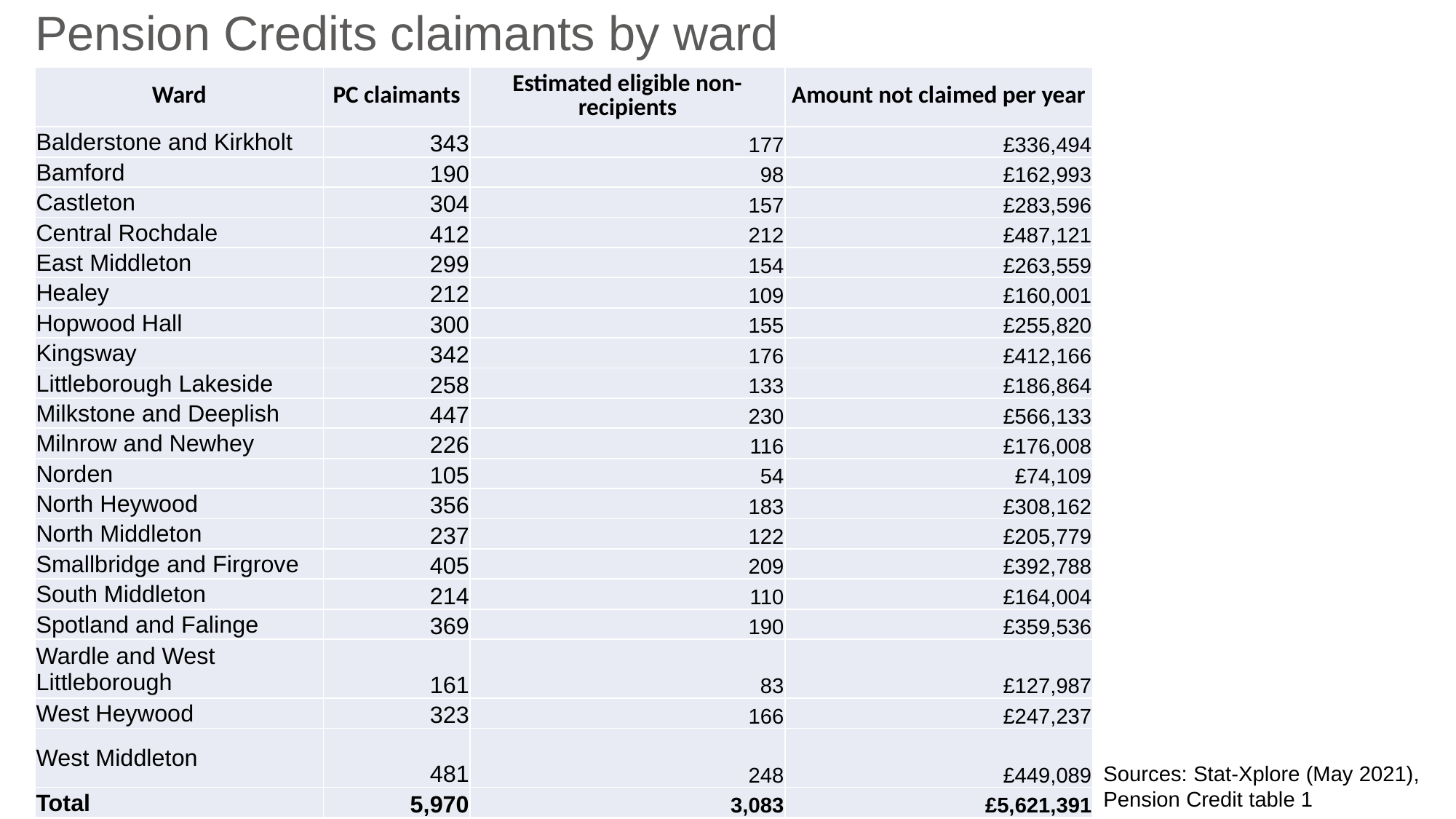

# Pension Credits claimants by ward
| Ward | PC claimants | Estimated eligible non-recipients | Amount not claimed per year |
| --- | --- | --- | --- |
| Balderstone and Kirkholt | 343 | 177 | £336,494 |
| Bamford | 190 | 98 | £162,993 |
| Castleton | 304 | 157 | £283,596 |
| Central Rochdale | 412 | 212 | £487,121 |
| East Middleton | 299 | 154 | £263,559 |
| Healey | 212 | 109 | £160,001 |
| Hopwood Hall | 300 | 155 | £255,820 |
| Kingsway | 342 | 176 | £412,166 |
| Littleborough Lakeside | 258 | 133 | £186,864 |
| Milkstone and Deeplish | 447 | 230 | £566,133 |
| Milnrow and Newhey | 226 | 116 | £176,008 |
| Norden | 105 | 54 | £74,109 |
| North Heywood | 356 | 183 | £308,162 |
| North Middleton | 237 | 122 | £205,779 |
| Smallbridge and Firgrove | 405 | 209 | £392,788 |
| South Middleton | 214 | 110 | £164,004 |
| Spotland and Falinge | 369 | 190 | £359,536 |
| Wardle and West Littleborough | 161 | 83 | £127,987 |
| West Heywood | 323 | 166 | £247,237 |
| West Middleton | 481 | 248 | £449,089 |
| Total | 5,970 | 3,083 | £5,621,391 |
Sources: Stat-Xplore (May 2021), Pension Credit table 1